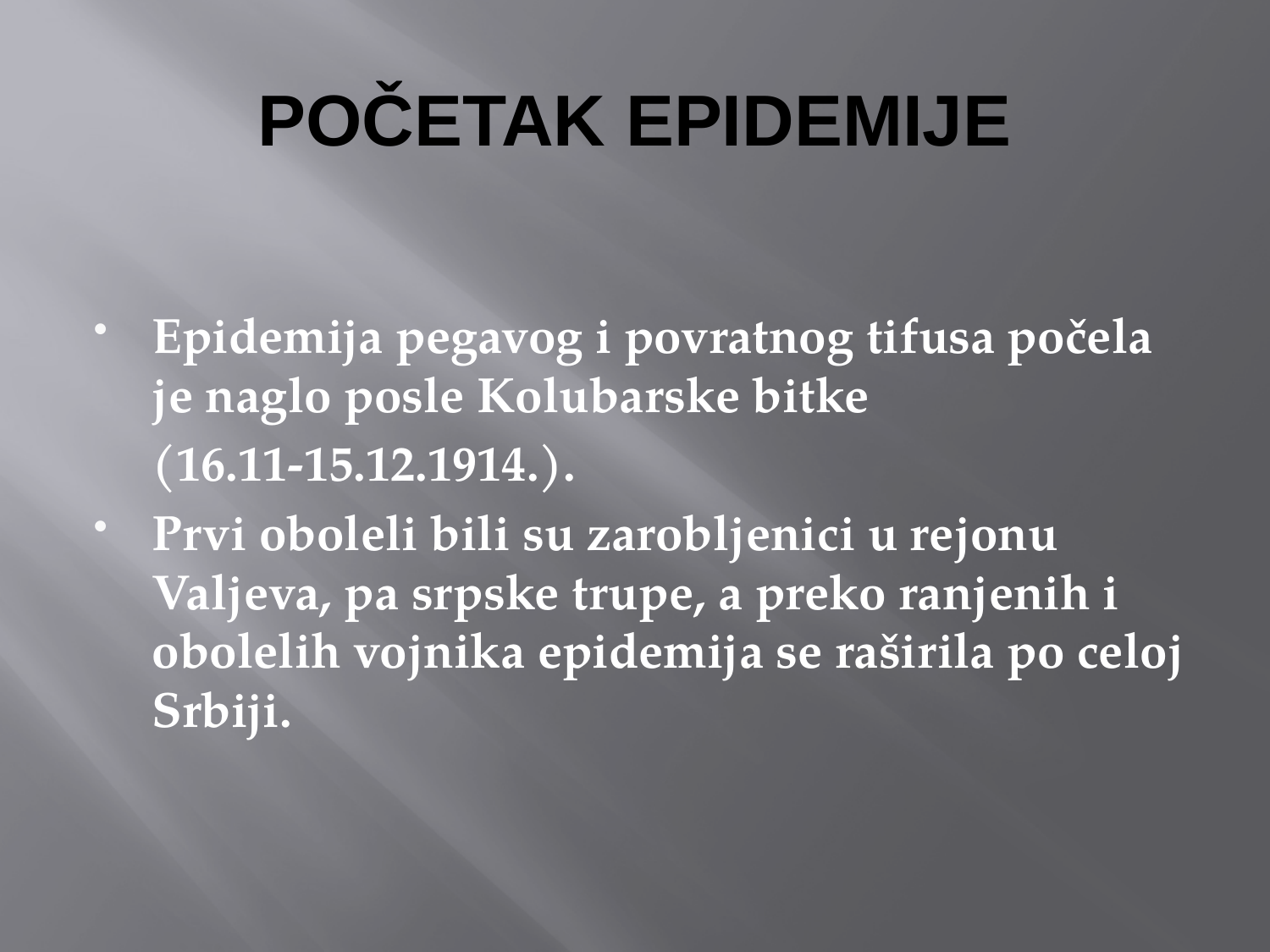

# POČETAK EPIDEMIJE
Epidemija pegavog i povratnog tifusa počela je naglo posle Kolubarske bitke
	(16.11-15.12.1914.).
Prvi oboleli bili su zarobljenici u rejonu Valjeva, pa srpske trupe, a preko ranjenih i obolelih vojnika epidemija se raširila po celoj Srbiji.